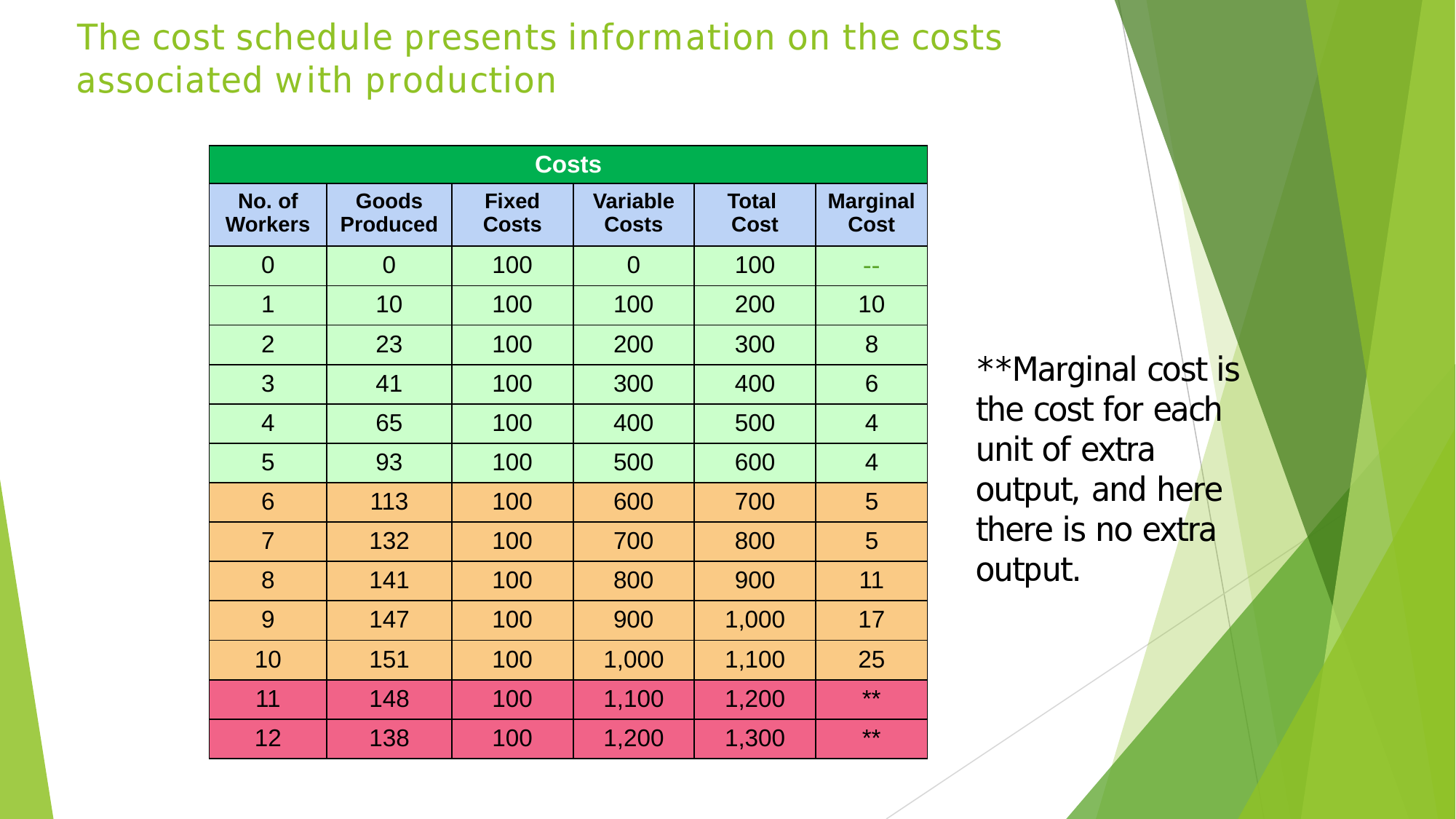

# The cost schedule presents information on the costs associated with production

| Costs |  |  |  |  |  |
| --- | --- | --- | --- | --- | --- |
| No. of Workers | Goods Produced | Fixed Costs | Variable Costs | Total Cost | Marginal Cost |
| 0 | 0 | 100 | 0 | 100 | -- |
| 1 | 10 | 100 | 100 | 200 | 10 |
| 2 | 23 | 100 | 200 | 300 | 8 |
| 3 | 41 | 100 | 300 | 400 | 6 |
| 4 | 65 | 100 | 400 | 500 | 4 |
| 5 | 93 | 100 | 500 | 600 | 4 |
| 6 | 113 | 100 | 600 | 700 | 5 |
| 7 | 132 | 100 | 700 | 800 | 5 |
| 8 | 141 | 100 | 800 | 900 | 11 |
| 9 | 147 | 100 | 900 | 1,000 | 17 |
| 10 | 151 | 100 | 1,000 | 1,100 | 25 |
| 11 | 148 | 100 | 1,100 | 1,200 | \*\* |
| 12 | 138 | 100 | 1,200 | 1,300 | \*\* |
**Marginal cost is the cost for each unit of extra output, and here there is no extra output.